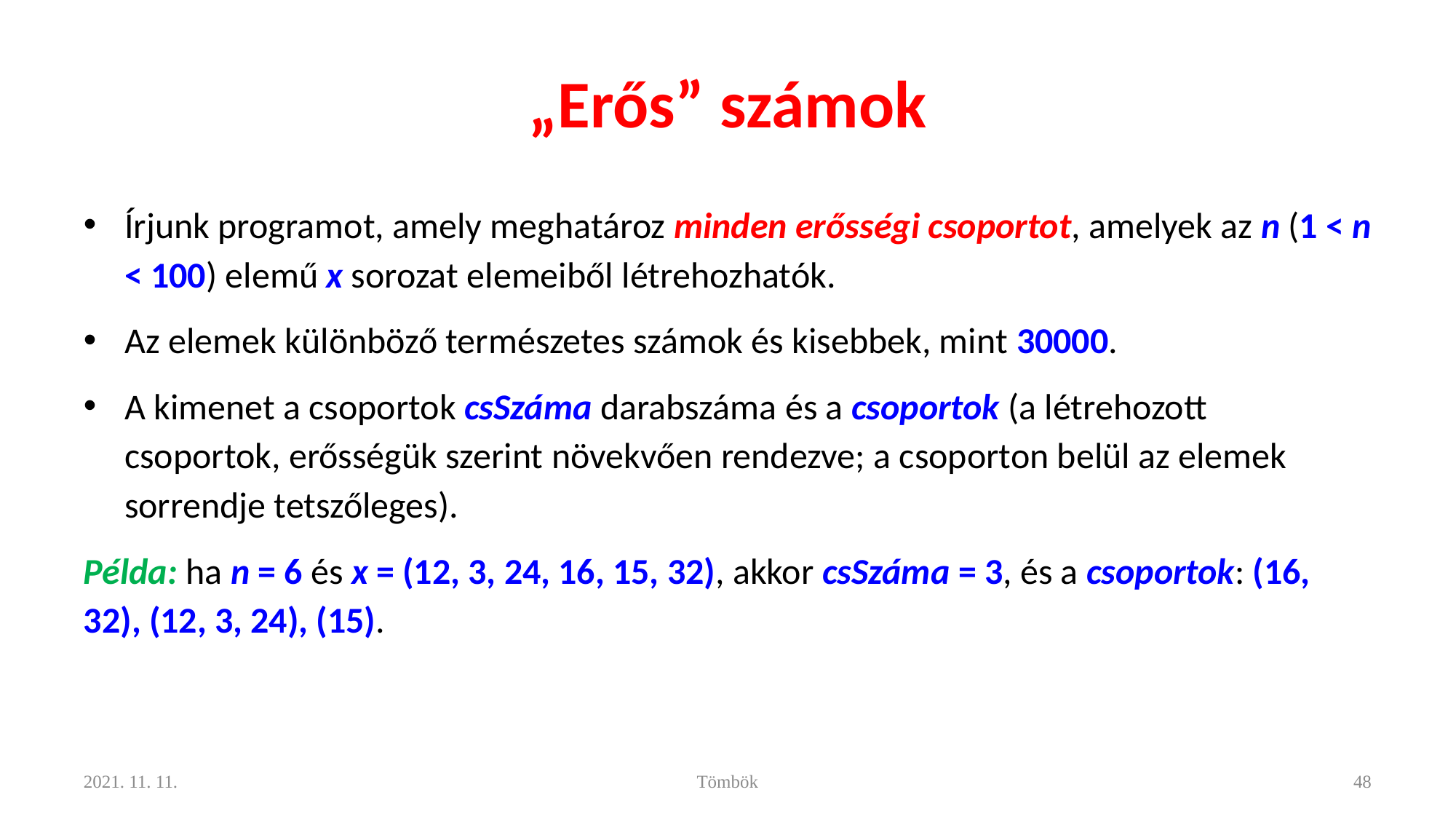

# „Erős” számok
Írjunk programot, amely meghatároz minden erősségi csoportot, amelyek az n (1 < n < 100) elemű x sorozat elemeiből létrehoz­hatók.
Az elemek különböző természetes számok és kisebbek, mint 30000.
A kimenet a csoportok csSzáma darabszáma és a csoportok (a létrehozott csoportok, erősségük szerint növekvően rendezve; a csoporton belül az elemek sorrendje tetszőleges).
Példa: ha n = 6 és x = (12, 3, 24, 16, 15, 32), akkor csSzáma = 3, és a csoportok: (16, 32), (12, 3, 24), (15).
2021. 11. 11.
Tömbök
48